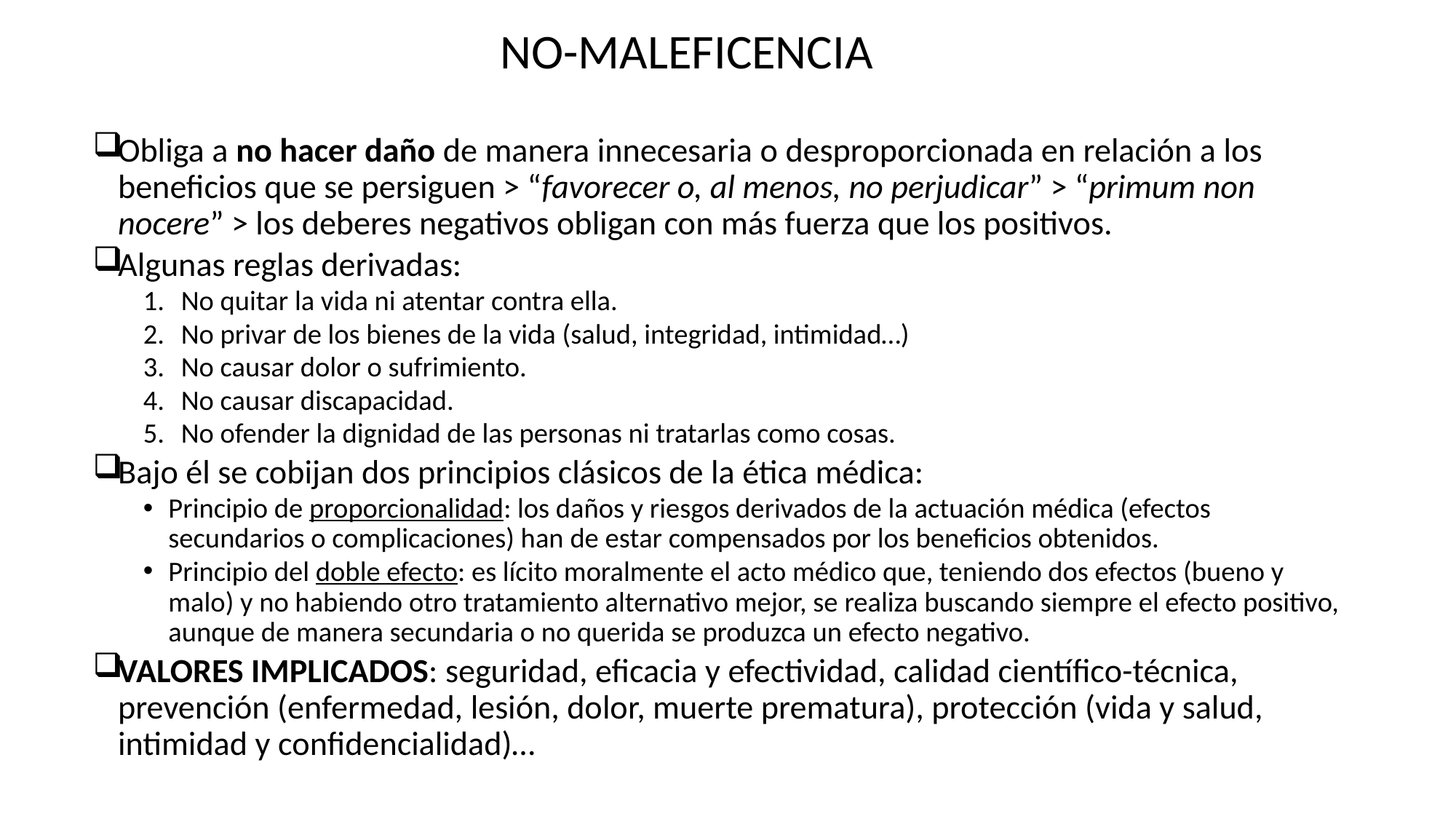

# NO-MALEFICENCIA

Obliga a no hacer daño de manera innecesaria o desproporcionada en relación a los beneficios que se persiguen > “favorecer o, al menos, no perjudicar” > “primum non nocere” > los deberes negativos obligan con más fuerza que los positivos.
Algunas reglas derivadas:
No quitar la vida ni atentar contra ella.
No privar de los bienes de la vida (salud, integridad, intimidad…)
No causar dolor o sufrimiento.
No causar discapacidad.
No ofender la dignidad de las personas ni tratarlas como cosas.
Bajo él se cobijan dos principios clásicos de la ética médica:
Principio de proporcionalidad: los daños y riesgos derivados de la actuación médica (efectos secundarios o complicaciones) han de estar compensados por los beneficios obtenidos.
Principio del doble efecto: es lícito moralmente el acto médico que, teniendo dos efectos (bueno y malo) y no habiendo otro tratamiento alternativo mejor, se realiza buscando siempre el efecto positivo, aunque de manera secundaria o no querida se produzca un efecto negativo.
VALORES IMPLICADOS: seguridad, eficacia y efectividad, calidad científico-técnica, prevención (enfermedad, lesión, dolor, muerte prematura), protección (vida y salud, intimidad y confidencialidad)…